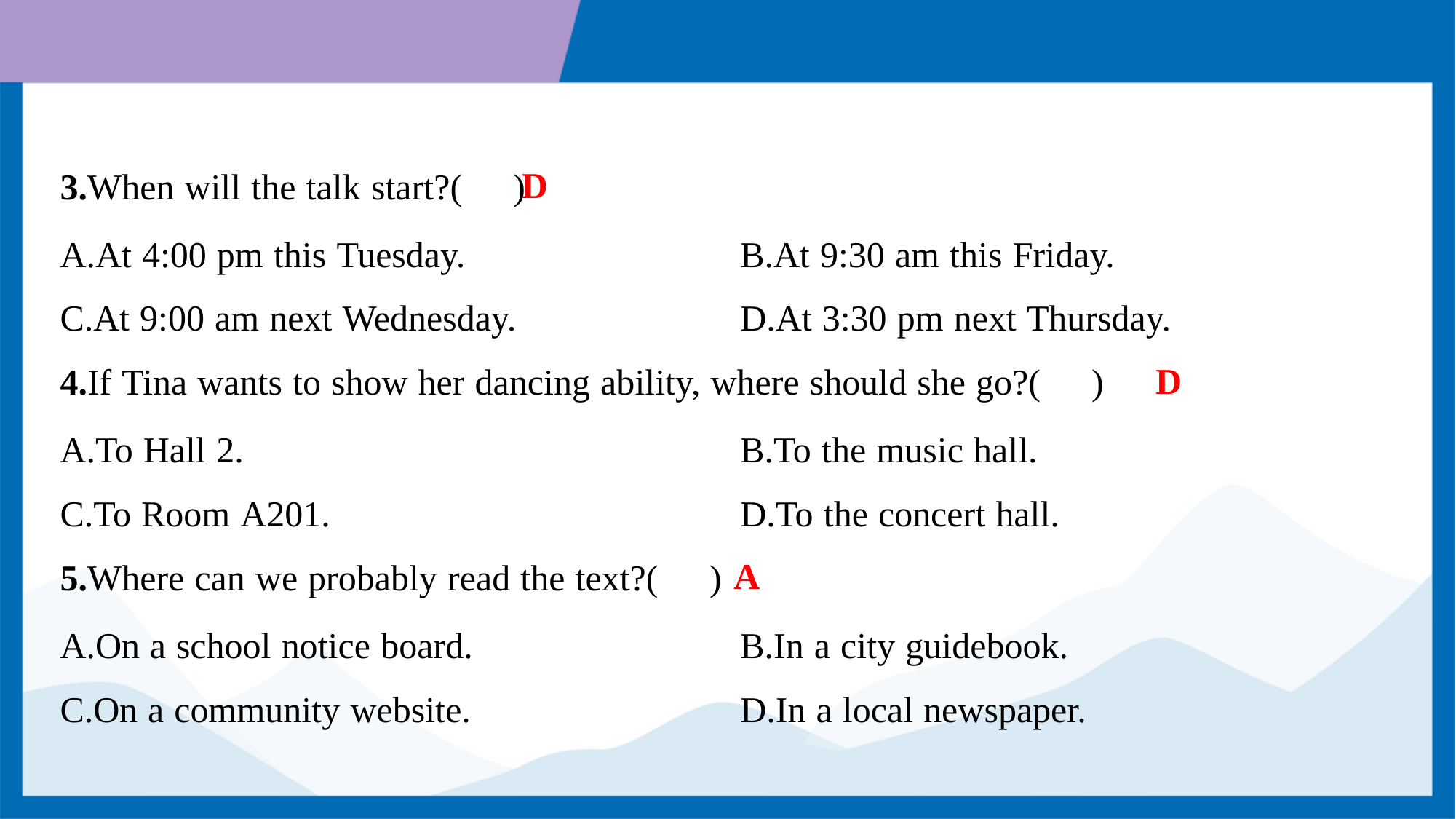

D
3.When will the talk start?(     )
A.At 4:00 pm this Tuesday.	B.At 9:30 am this Friday.
C.At 9:00 am next Wednesday.	D.At 3:30 pm next Thursday.
D
4.If Tina wants to show her dancing ability, where should she go?(     )
A.To Hall 2.	B.To the music hall.
C.To Room A201.	D.To the concert hall.
A
5.Where can we probably read the text?(     )
A.On a school notice board.	B.In a city guidebook.
C.On a community website.	D.In a local newspaper.